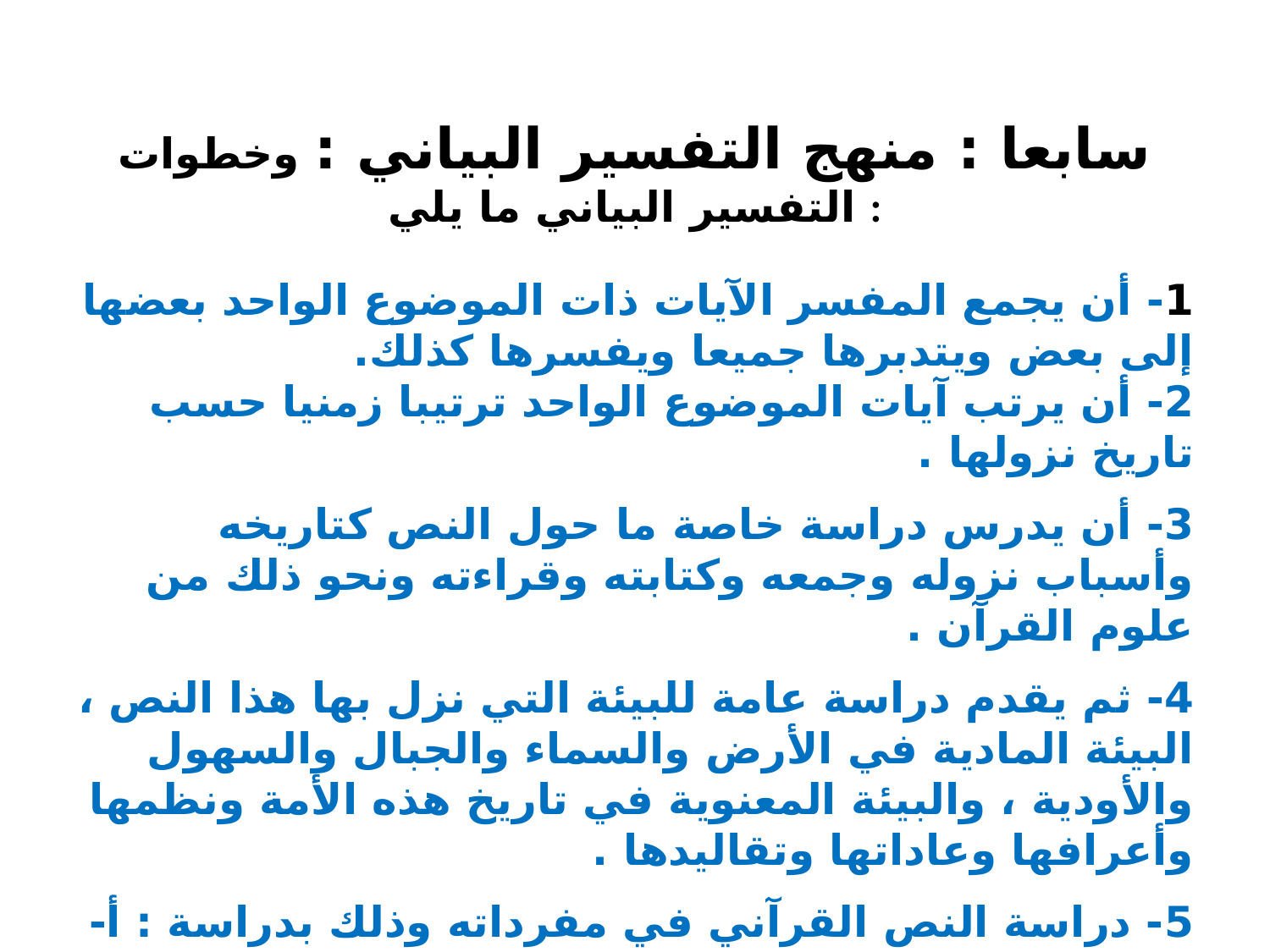

سابعا : منهج التفسير البياني : وخطوات التفسير البياني ما يلي :

1- أن يجمع المفسر الآيات ذات الموضوع الواحد بعضها إلى بعض ويتدبرها جميعا ويفسرها كذلك.
2- أن يرتب آيات الموضوع الواحد ترتيبا زمنيا حسب تاريخ نزولها .
3- أن يدرس دراسة خاصة ما حول النص كتاريخه وأسباب نزوله وجمعه وكتابته وقراءته ونحو ذلك من علوم القرآن .
4- ثم يقدم دراسة عامة للبيئة التي نزل بها هذا النص ، البيئة المادية في الأرض والسماء والجبال والسهول والأودية ، والبيئة المعنوية في تاريخ هذه الأمة ونظمها وأعرافها وعاداتها وتقاليدها .
5- دراسة النص القرآني في مفرداته وذلك بدراسة : أ- استعمالات هذه المفردة لغويا .
        ب- دراسة استعمالاتها في القرآن الكريم في مواضع مختلفة ومدلولها في كل موضع .
6- دراسة النص القرآني في معانيه المركبة ، وذلك بطريق العلوم الأدبية من نحو وبلاغة .
ومن المؤلفات في هذا المنهج : التفسير البياني للقرآن الكريم للدكتورة عائشة عبد الرحمن .